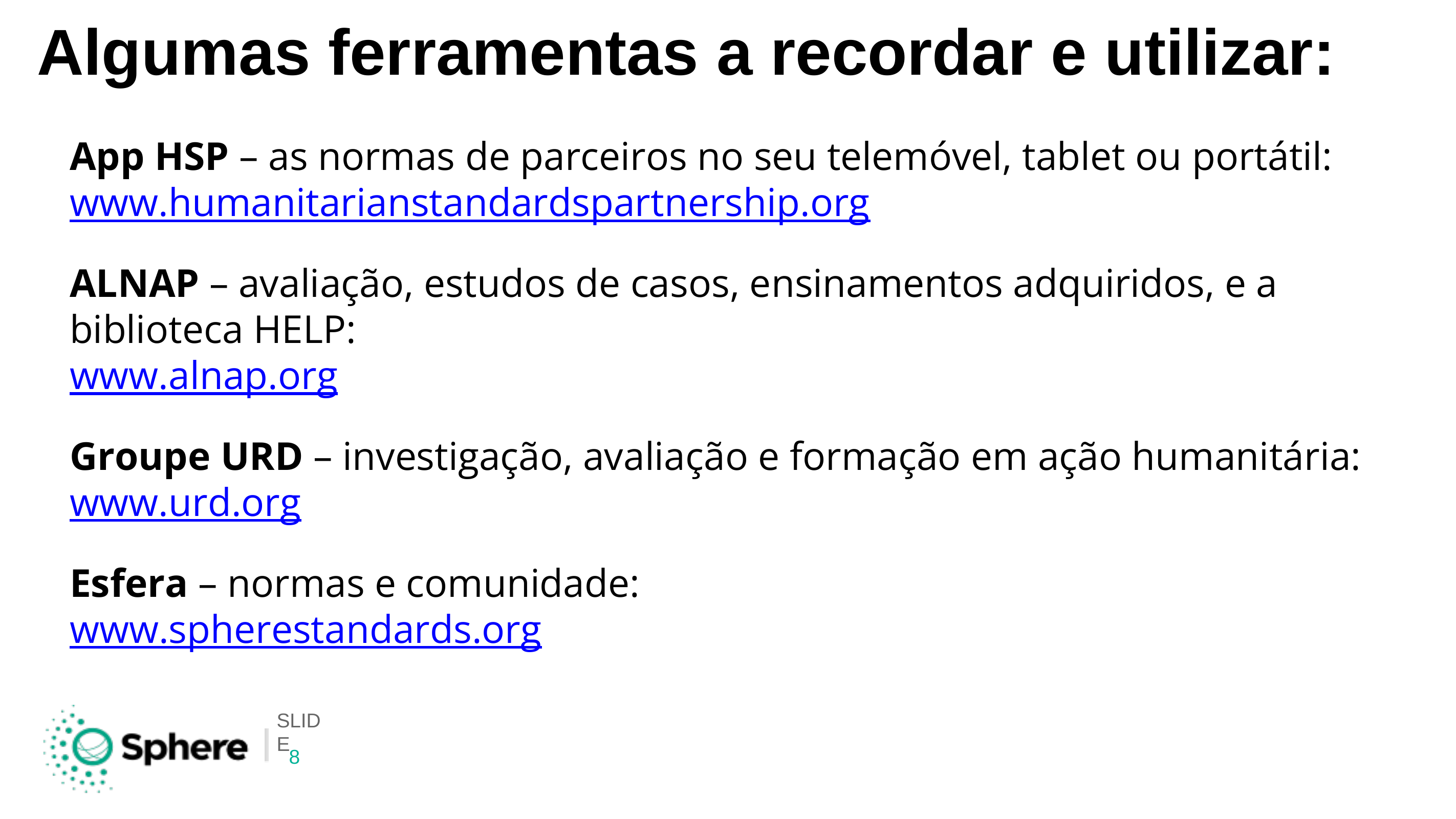

# Algumas ferramentas a recordar e utilizar:
App HSP – as normas de parceiros no seu telemóvel, tablet ou portátil:
www.humanitarianstandardspartnership.org
ALNAP – avaliação, estudos de casos, ensinamentos adquiridos, e a biblioteca HELP:
www.alnap.org
Groupe URD – investigação, avaliação e formação em ação humanitária:
www.urd.org
Esfera – normas e comunidade:
www.spherestandards.org
8